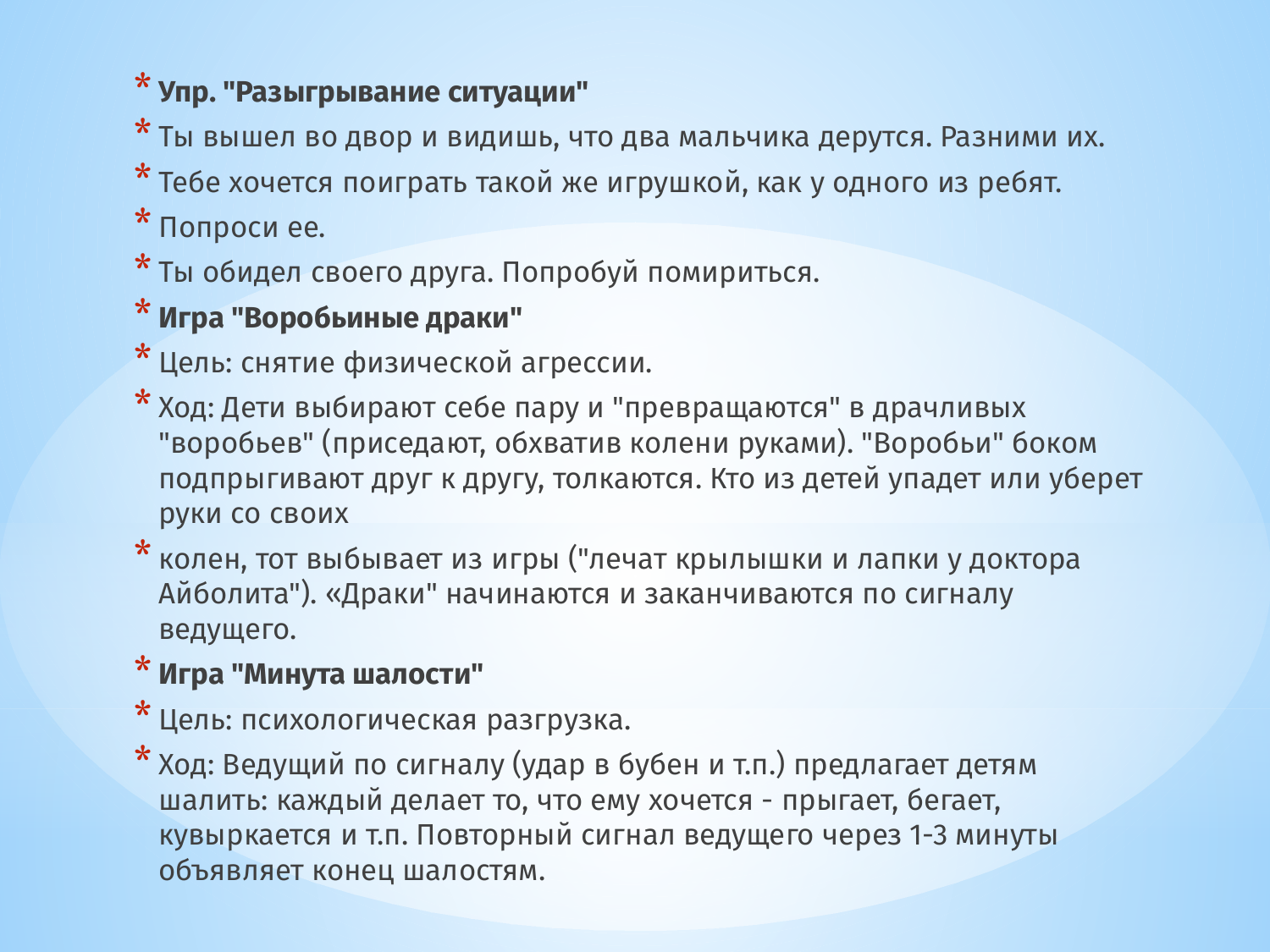

Упр. "Разыгрывание ситуации"
Ты вышел во двор и видишь, что два мальчика дерутся. Разними их.
Тебе хочется поиграть такой же игрушкой, как у одного из ребят.
Попроси ее.
Ты обидел своего друга. Попробуй помириться.
Игра "Воробьиные драки"
Цель: снятие физической агрессии.
Ход: Дети выбирают себе пару и "превращаются" в драчливых "воробьев" (приседают, обхватив колени руками). "Воробьи" боком подпрыгивают друг к другу, толкаются. Кто из детей упадет или уберет руки со своих
колен, тот выбывает из игры ("лечат крылышки и лапки у доктора Айболита"). «Драки" начинаются и заканчиваются по сигналу ведущего.
Игра "Минута шалости"
Цель: психологическая разгрузка.
Ход: Ведущий по сигналу (удар в бубен и т.п.) предлагает детям шалить: каждый делает то, что ему хочется - прыгает, бегает, кувыркается и т.п. Повторный сигнал ведущего через 1-3 минуты объявляет конец шалостям.